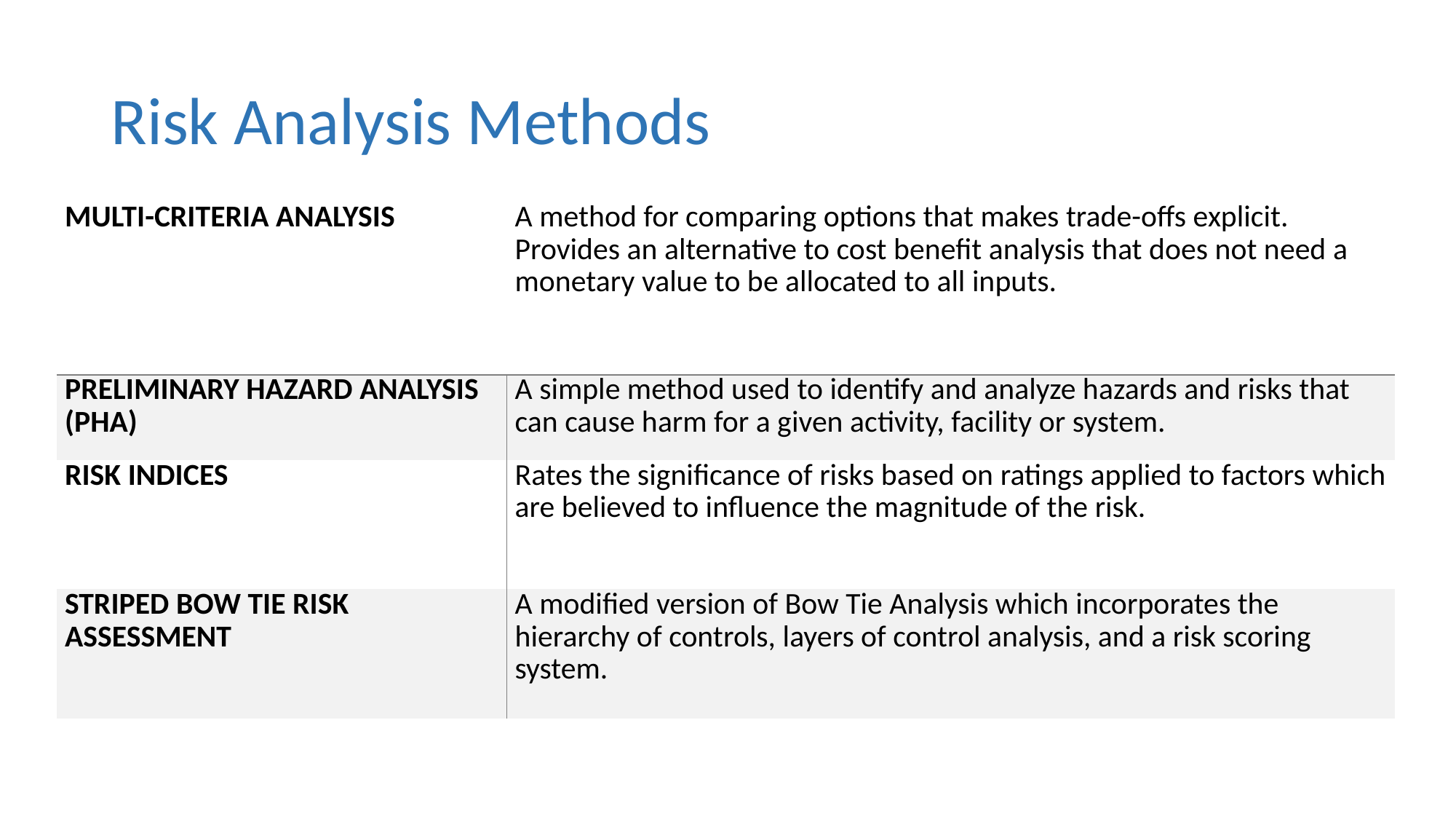

# Risk Analysis Methods
| Multi-Criteria Analysis | A method for comparing options that makes trade-offs explicit. Provides an alternative to cost benefit analysis that does not need a monetary value to be allocated to all inputs. |
| --- | --- |
| Preliminary Hazard Analysis (PHA) | A simple method used to identify and analyze hazards and risks that can cause harm for a given activity, facility or system. |
| Risk Indices | Rates the significance of risks based on ratings applied to factors which are believed to influence the magnitude of the risk. |
| Striped Bow Tie Risk Assessment | A modified version of Bow Tie Analysis which incorporates the hierarchy of controls, layers of control analysis, and a risk scoring system. |